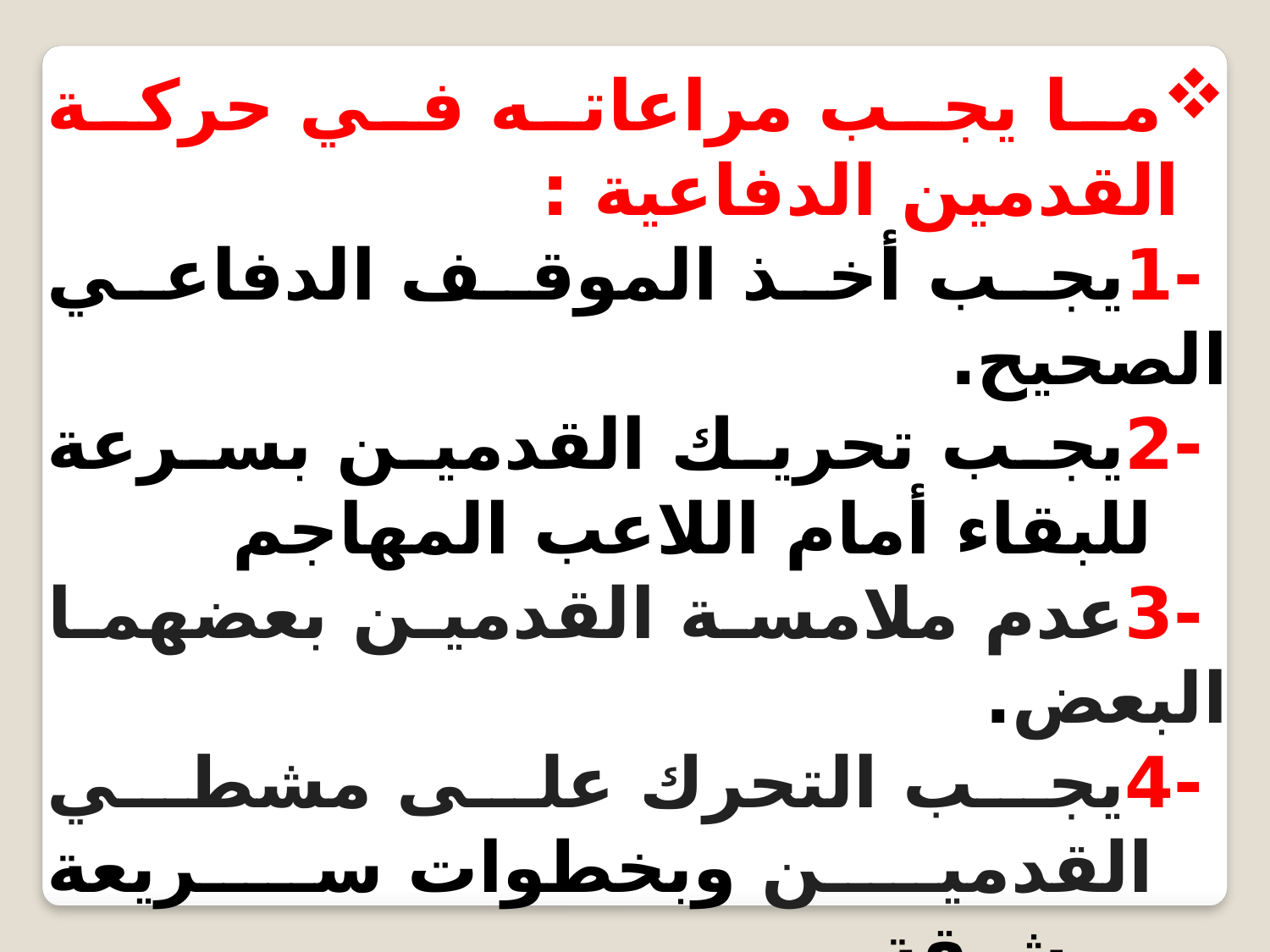

ما يجب مراعاته في حركة القدمين الدفاعية :
 -1يجب أخذ الموقف الدفاعي الصحيح.
 -2يجب تحريك القدمين بسرعة للبقاء أمام اللاعب المهاجم
 -3عدم ملامسة القدمين بعضهما البعض.
 -4يجب التحرك على مشطي القدمين وبخطوات سريعة ورشيقة.
- 5الحفاظ على توازن الجسم والمسافة الدفاعية.